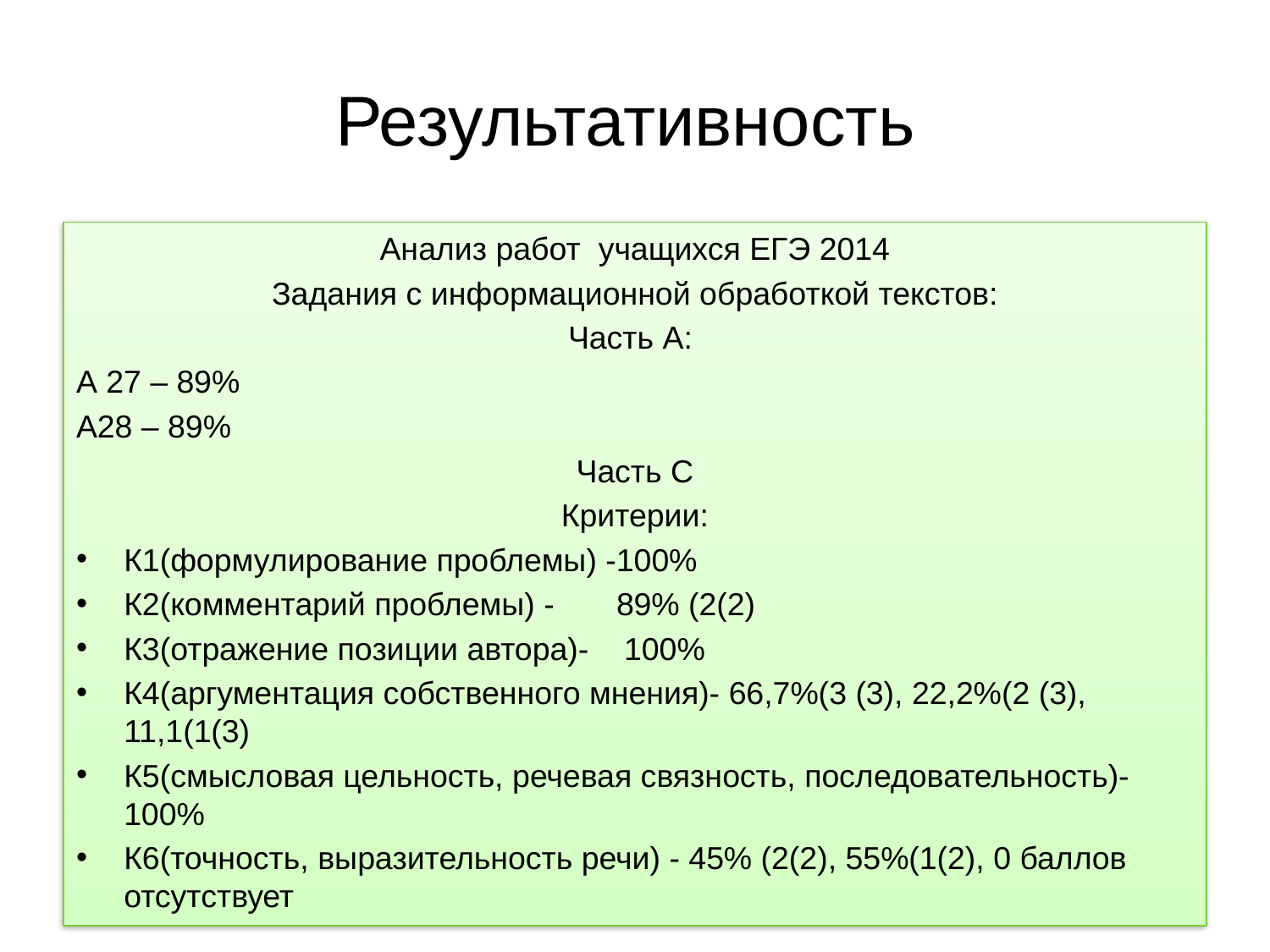

# Результативность
Анализ работ  учащихся ЕГЭ 2014
Задания с информационной обработкой текстов:
Часть А:
А 27 – 89%
А28 – 89%
Часть С
Критерии:
К1(формулирование проблемы) -100%
К2(комментарий проблемы) -       89% (2(2)
К3(отражение позиции автора)-    100%
К4(аргументация собственного мнения)- 66,7%(3 (3), 22,2%(2 (3), 11,1(1(3)
К5(смысловая цельность, речевая связность, последовательность)-100%
К6(точность, выразительность речи) - 45% (2(2), 55%(1(2), 0 баллов отсутствует